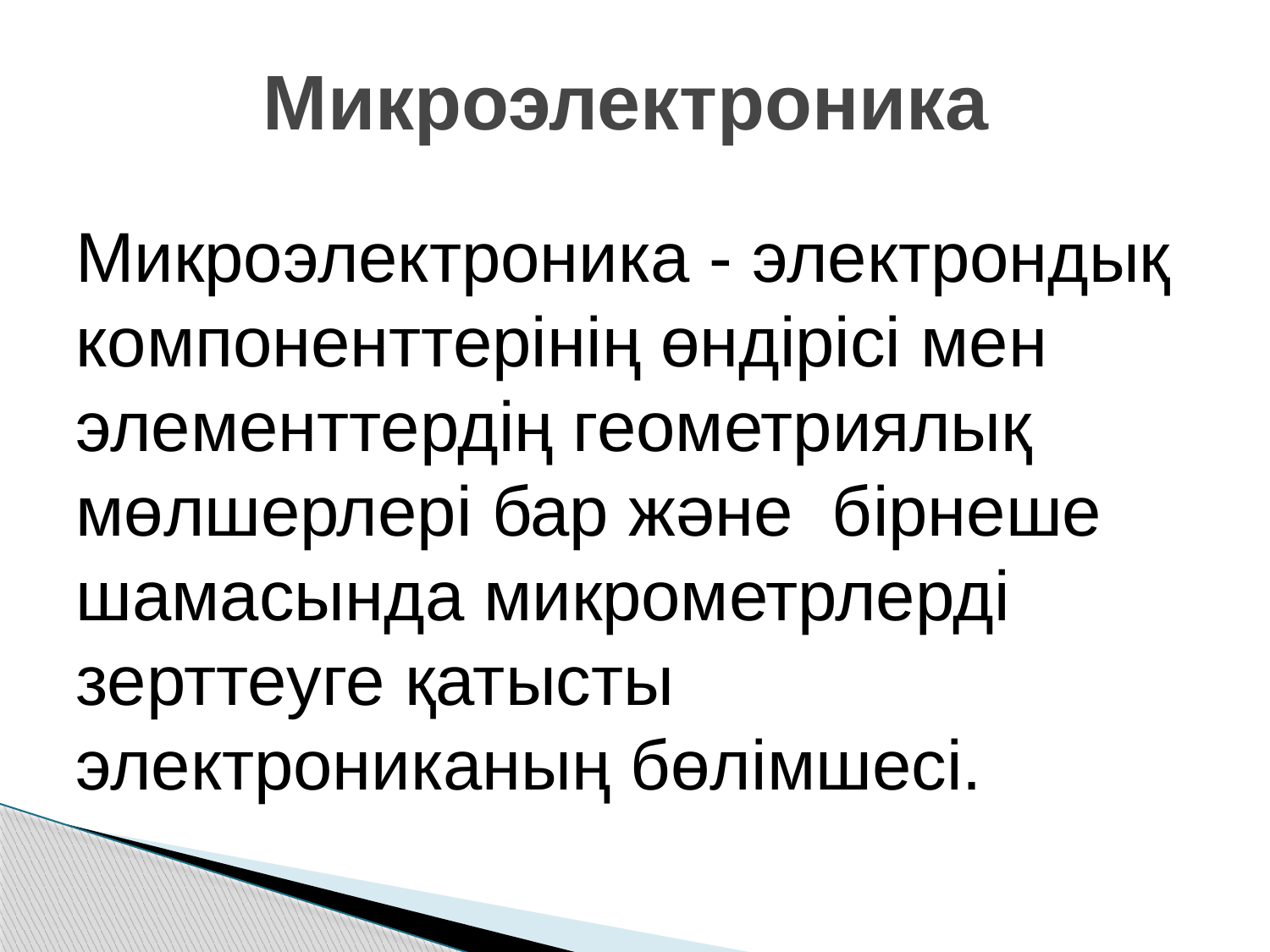

# Микроэлектроника
Микроэлектроника - электрондық компоненттерiнiң өндiрiсi мен элементтердiң геометриялық мөлшерлерi бар және  бiрнеше шамасында микрометрлерді зерттеуге қатысты электрониканың бөлiмшесi.